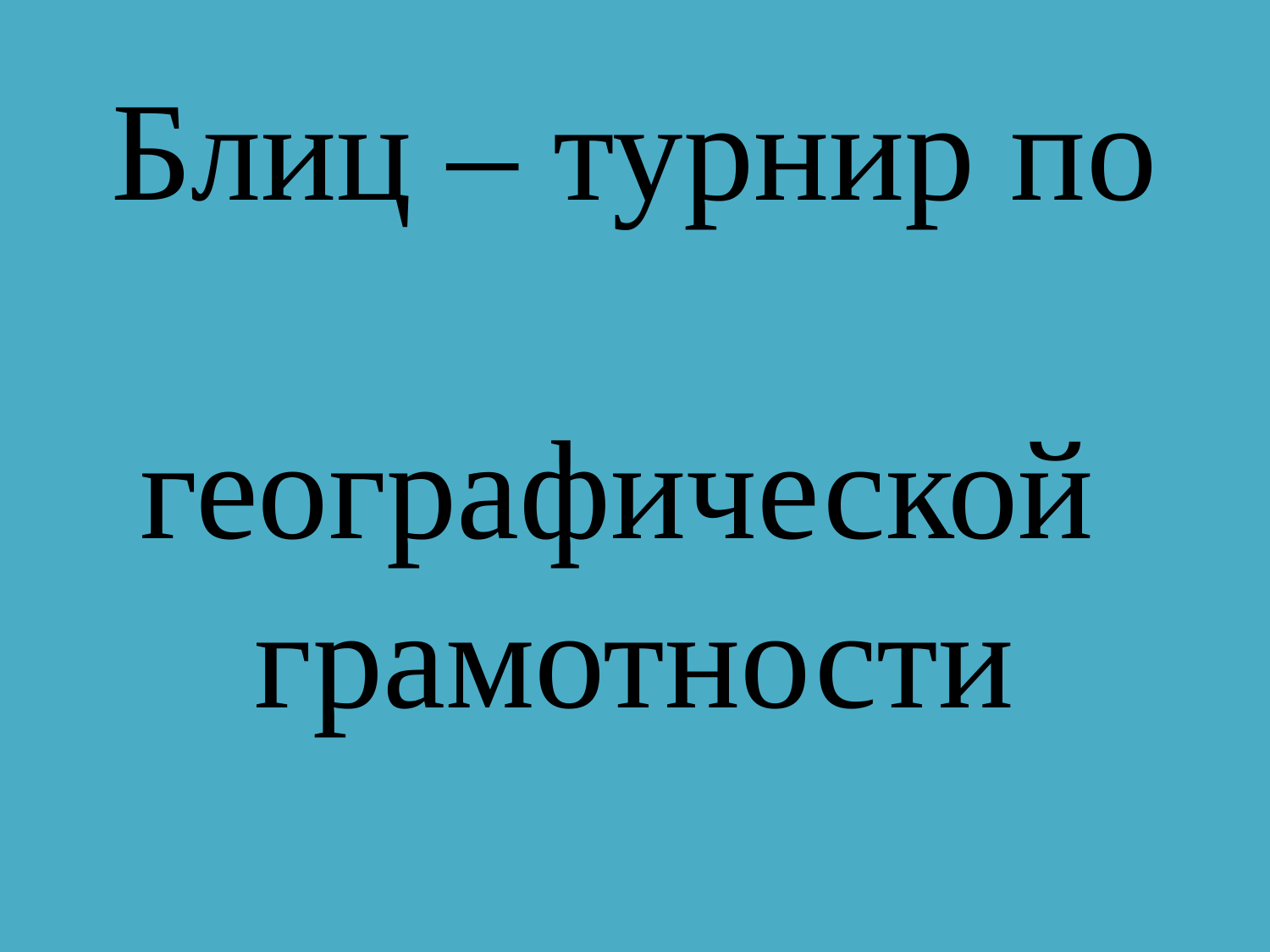

# Блиц – турнир по географической грамотности